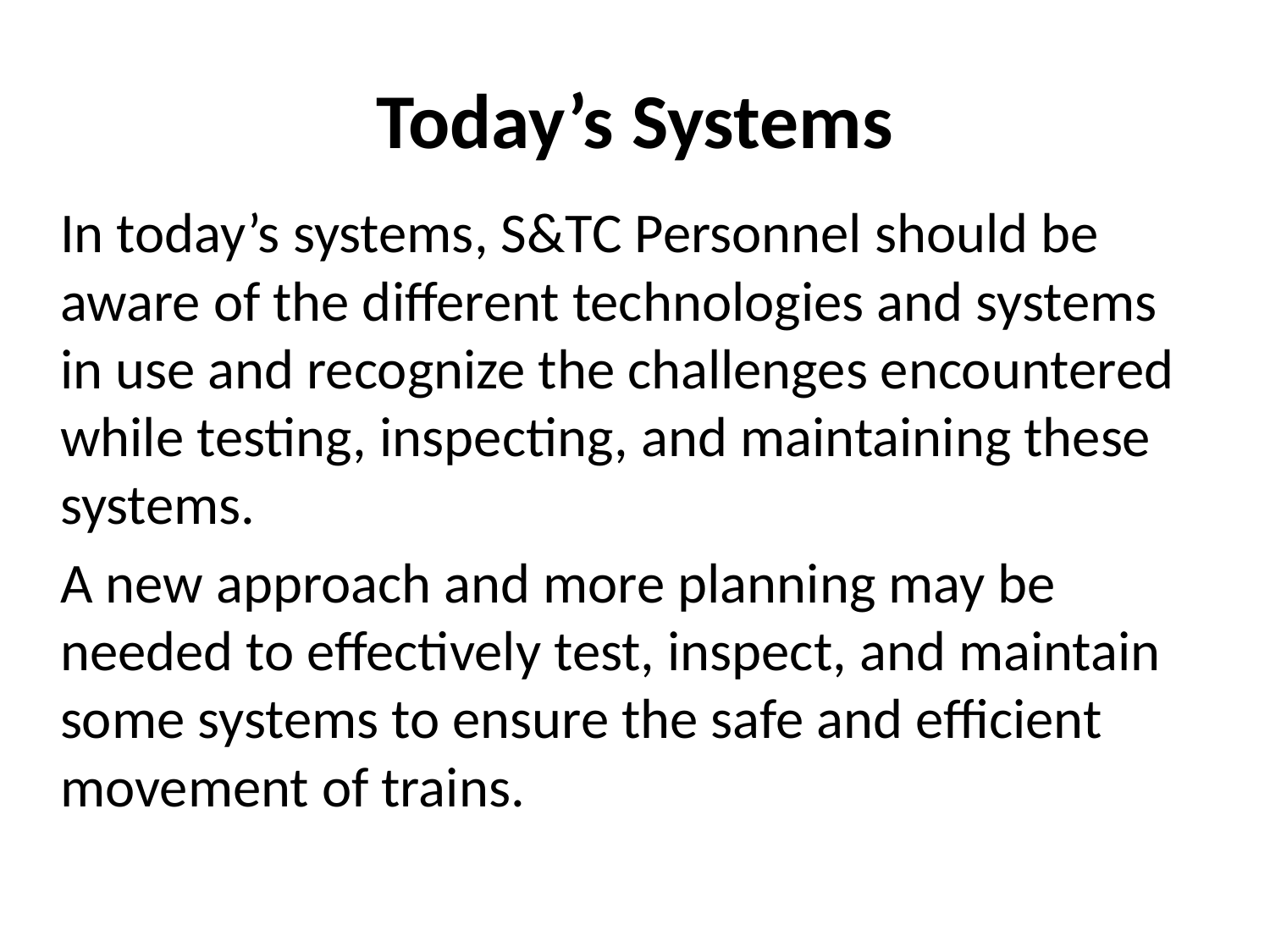

# Today’s Systems
In today’s systems, S&TC Personnel should be aware of the different technologies and systems in use and recognize the challenges encountered while testing, inspecting, and maintaining these systems.
A new approach and more planning may be needed to effectively test, inspect, and maintain  some systems to ensure the safe and efficient movement of trains.